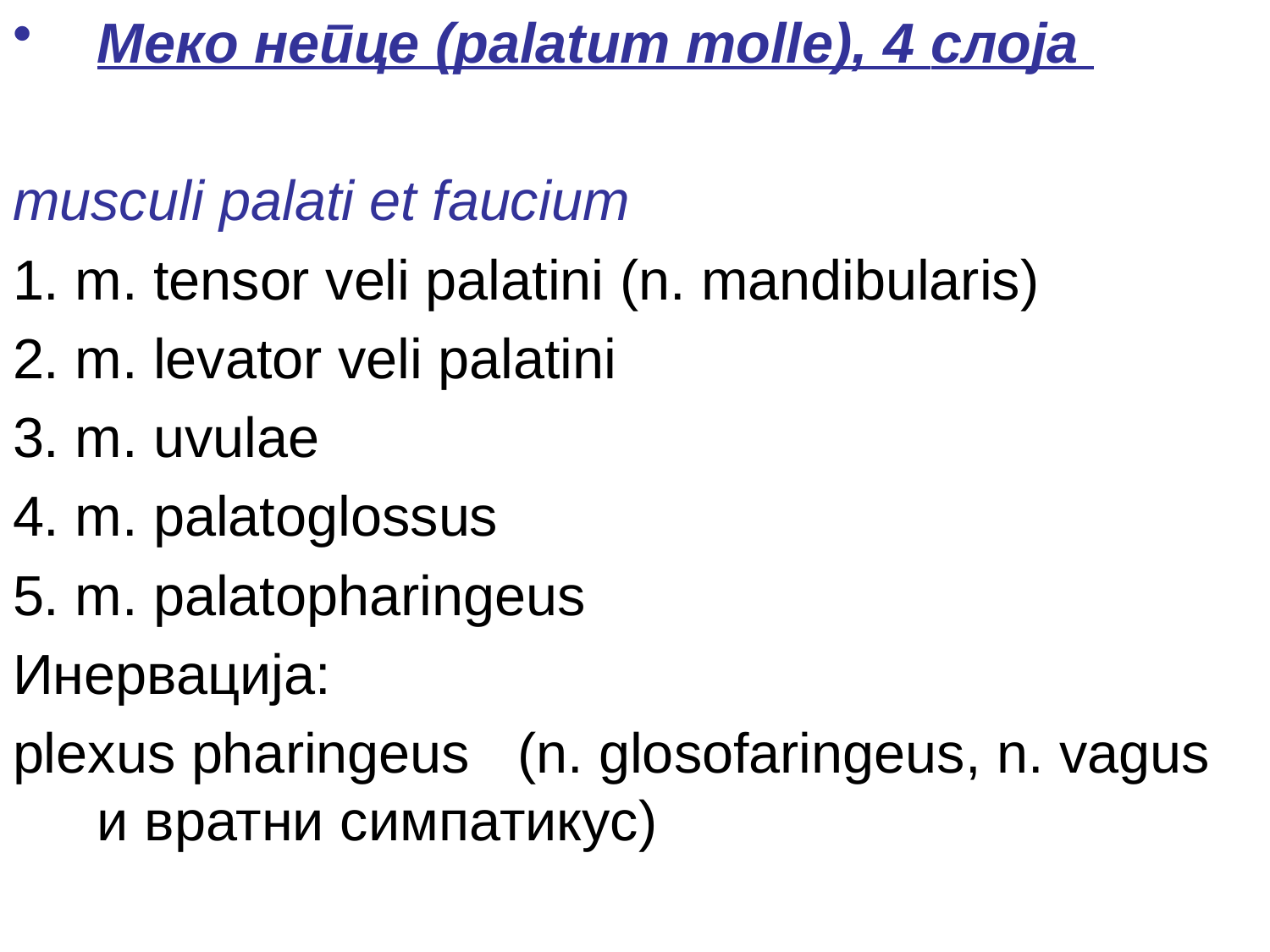

Mеко непце (palatum molle), 4 слоја

musculi palati et faucium
1. m. tensor veli palatini (n. mandibularis)
2. m. levator veli palatini
3. m. uvulae
4. m. palatoglossus
5. m. palatopharingeus
Инервација:
plexus pharingeus   (n. glosofaringeus, n. vagus и вратни симпатикус)